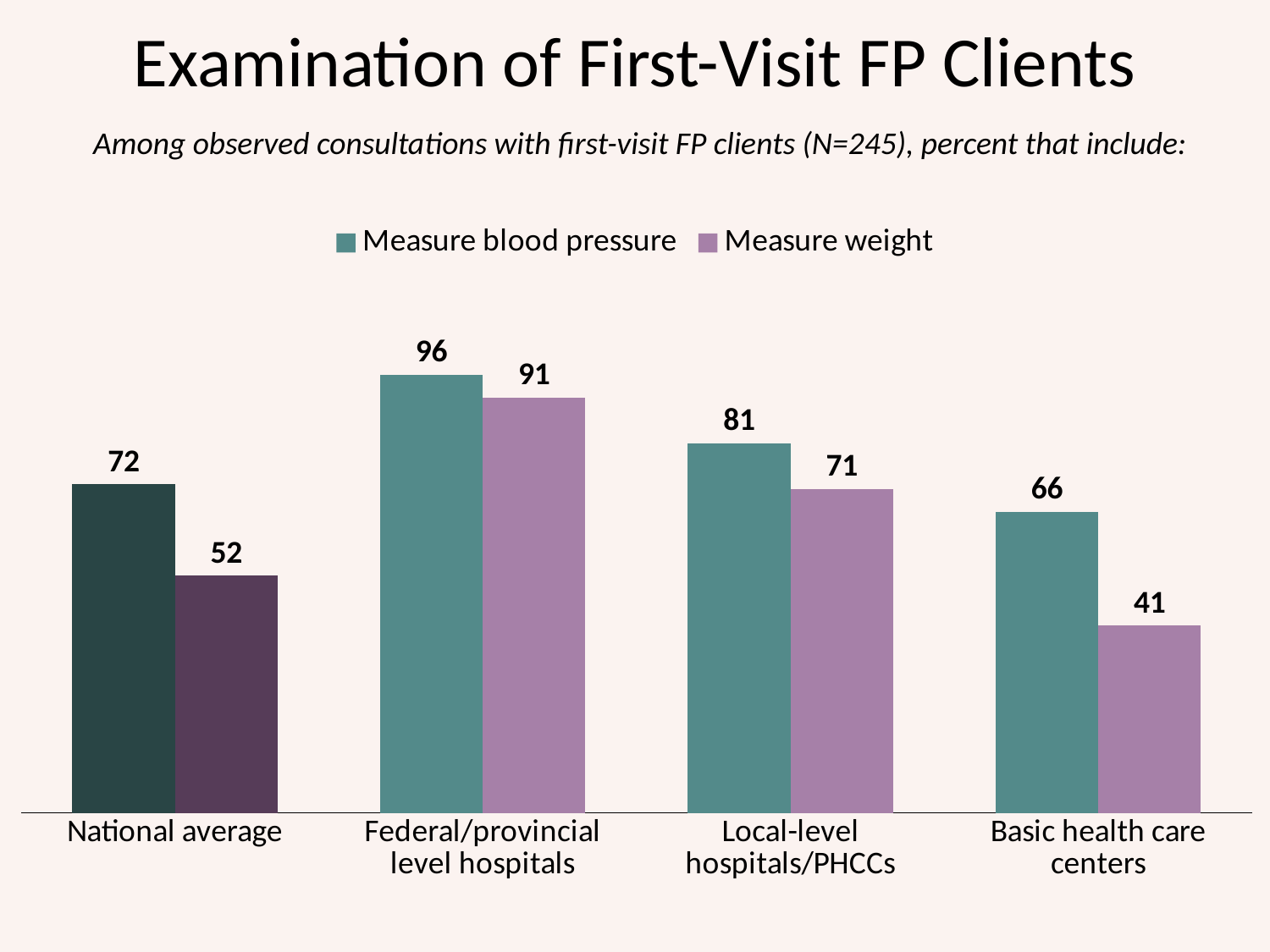

# Examination of First-Visit FP Clients
Among observed consultations with first-visit FP clients (N=245), percent that include:

### Chart

| Category | Measure blood pressure | Measure weight |
|---|---|---|
| National average | 72.0 | 52.0 |
| Federal/provincial level hospitals | 96.0 | 91.0 |
| Local-level hospitals/PHCCs | 81.0 | 71.0 |
| Basic health care centers | 66.0 | 41.0 |